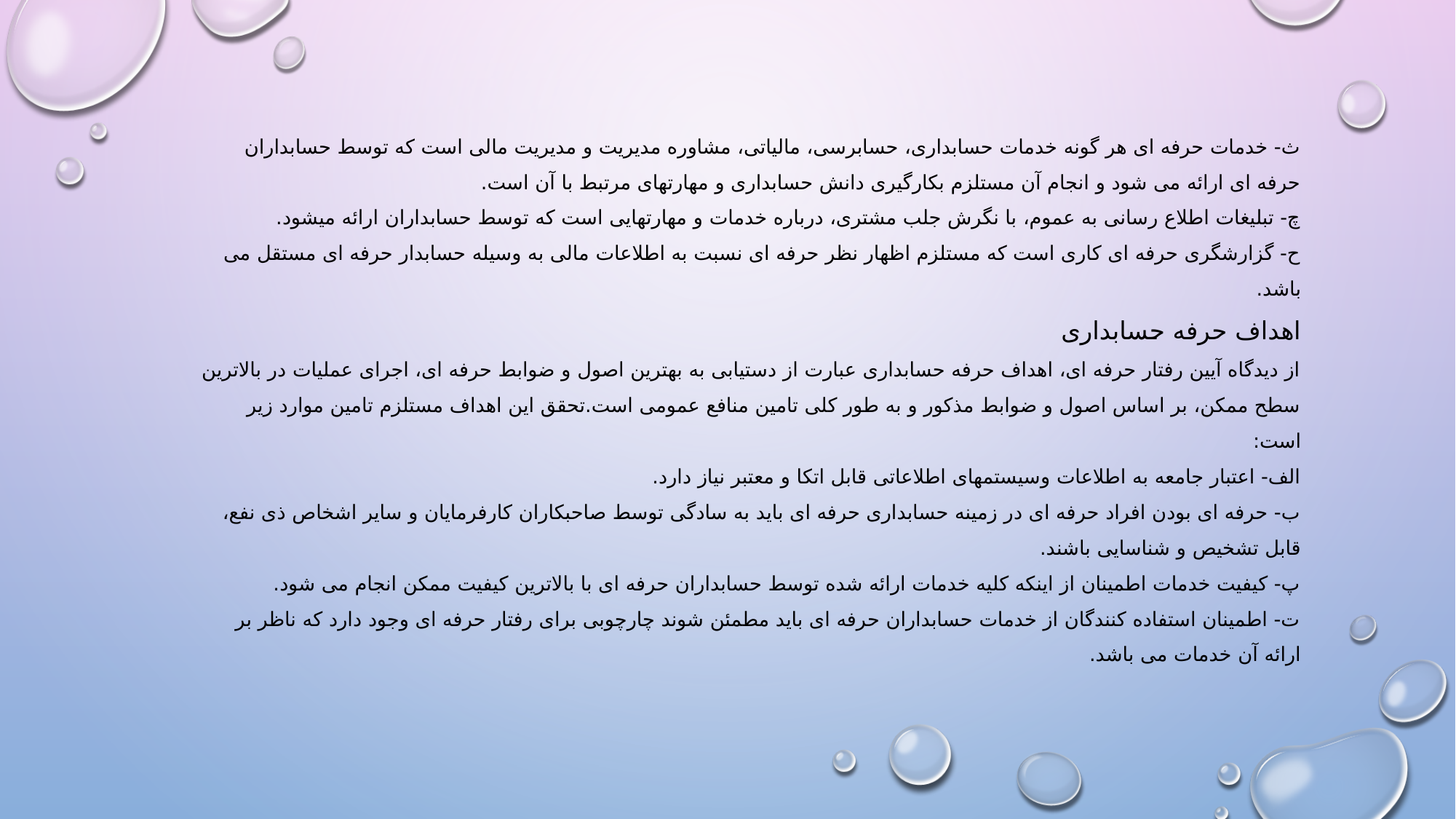

# ث- خدمات حرفه ای هر گونه خدمات حسابداری، حسابرسی، مالیاتی، مشاوره مدیریت و مدیریت مالی است که توسط حسابداران حرفه ای ارائه می شود و انجام آن مستلزم بکارگیری دانش حسابداری و مهارتهای مرتبط با آن است. چ- تبلیغات اطلاع رسانی به عموم، با نگرش جلب مشتری، درباره خدمات و مهارتهایی است که توسط حسابداران ارائه میشود. ح- گزارشگری حرفه ای کاری است که مستلزم اظهار نظر حرفه ای نسبت به اطلاعات مالی به وسیله حسابدار حرفه ای مستقل می باشد. اهداف حرفه حسابداری از دیدگاه آیین رفتار حرفه ای، اهداف حرفه حسابداری عبارت از دستیابی به بهترین اصول و ضوابط حرفه ای، اجرای عملیات در بالاترین سطح ممکن، بر اساس اصول و ضوابط مذکور و به طور کلی تامین منافع عمومی است.تحقق این اهداف مستلزم تامین موارد زیر است: الف- اعتبار جامعه به اطلاعات وسیستمهای اطلاعاتی قابل اتکا و معتبر نیاز دارد. ب- حرفه ای بودن افراد حرفه ای در زمینه حسابداری حرفه ای باید به سادگی توسط صاحبکاران کارفرمایان و سایر اشخاص ذی نفع، قابل تشخیص و شناسایی باشند. پ- کیفیت خدمات اطمینان از اینکه کلیه خدمات ارائه شده توسط حسابداران حرفه ای با بالاترین کیفیت ممکن انجام می شود. ت- اطمینان استفاده کنندگان از خدمات حسابداران حرفه ای باید مطمئن شوند چارچوبی برای رفتار حرفه ای وجود دارد که ناظر بر ارائه آن خدمات می باشد.